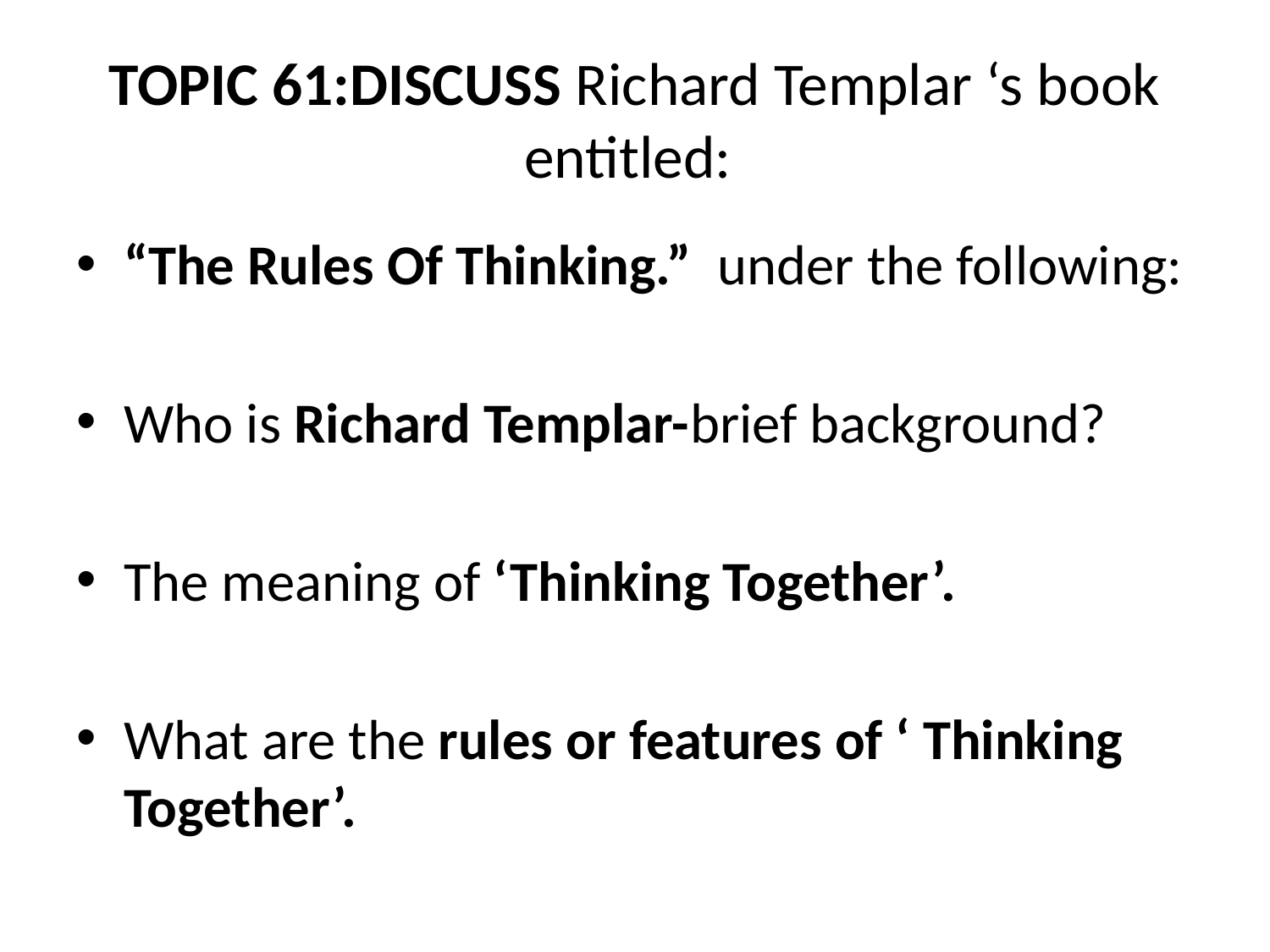

# TOPIC 61:DISCUSS Richard Templar ‘s book entitled:
“The Rules Of Thinking.”  under the following:

Who is Richard Templar-brief background?

The meaning of ‘Thinking Together’.

What are the rules or features of ‘ Thinking Together’.